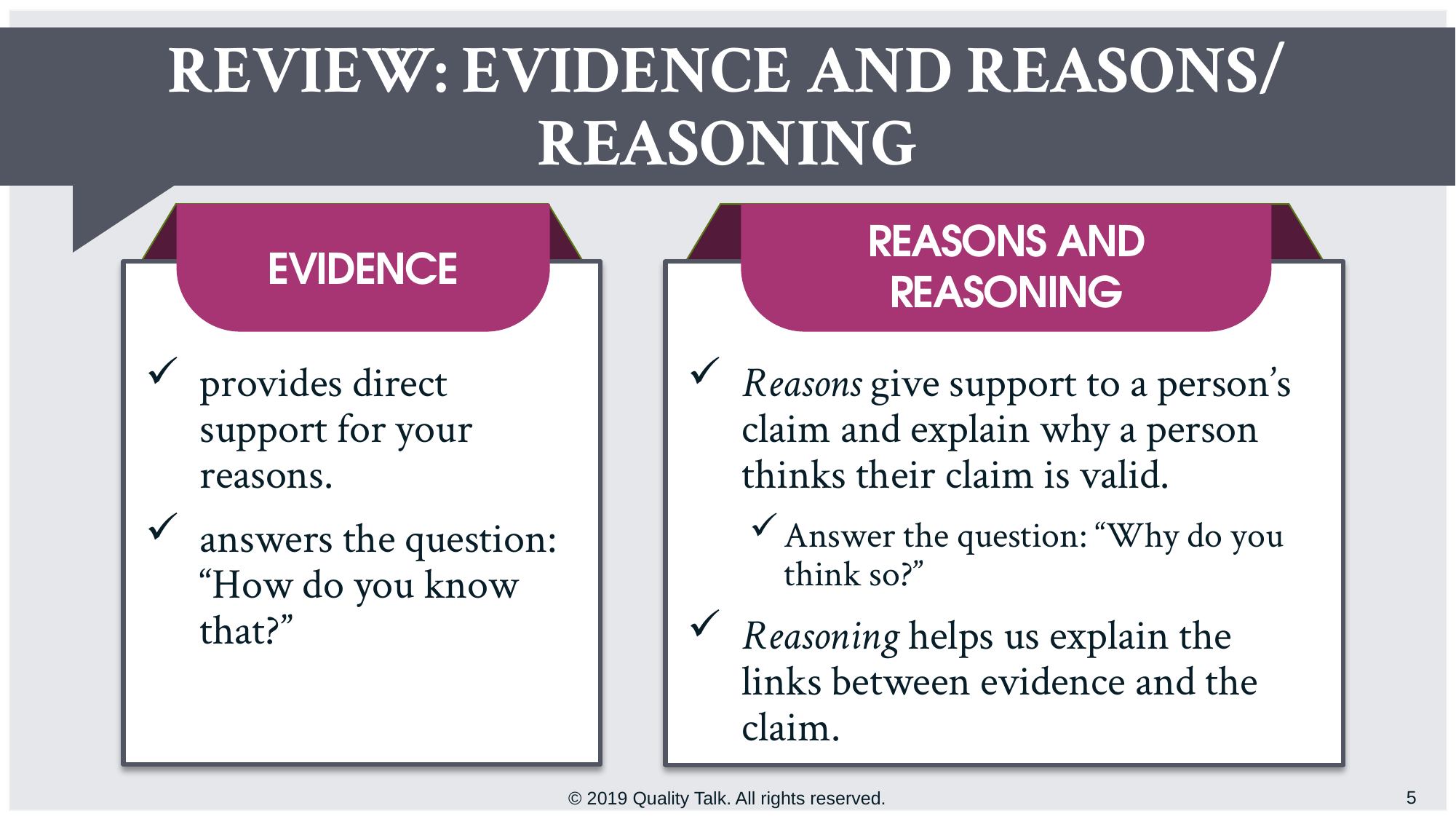

# REVIEW: EVIDENCE AND REASONS/ REASONING

EVIDENCE
provides direct support for your reasons.
answers the question: “How do you know that?”

REASONS AND REASONING
Reasons give support to a person’s claim and explain why a person thinks their claim is valid.
Answer the question: “Why do you think so?”
Reasoning helps us explain the links between evidence and the claim.
5
© 2019 Quality Talk. All rights reserved.